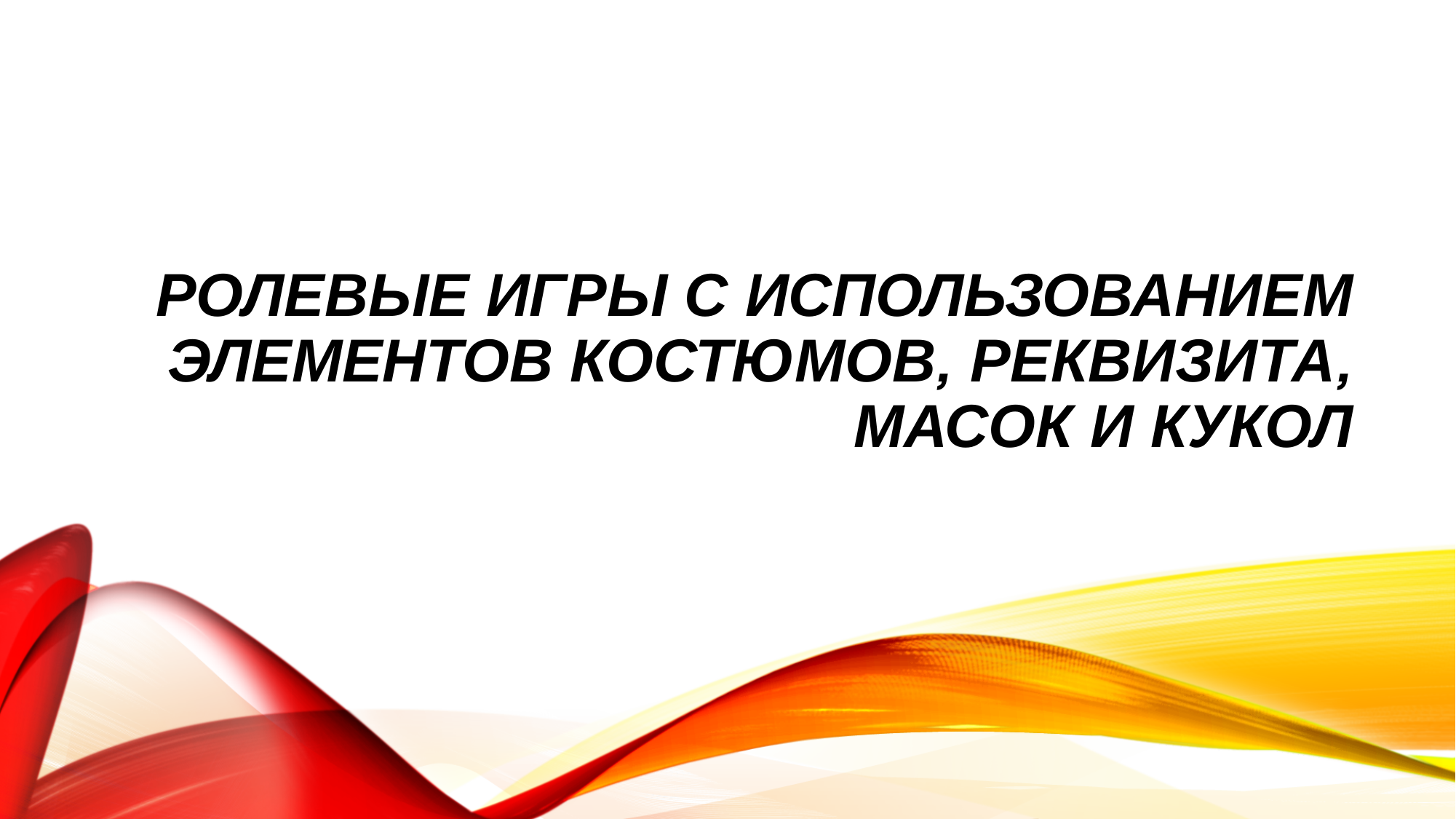

# Ролевые игры с использованием элементов костюмов, реквизита, масок и кукол